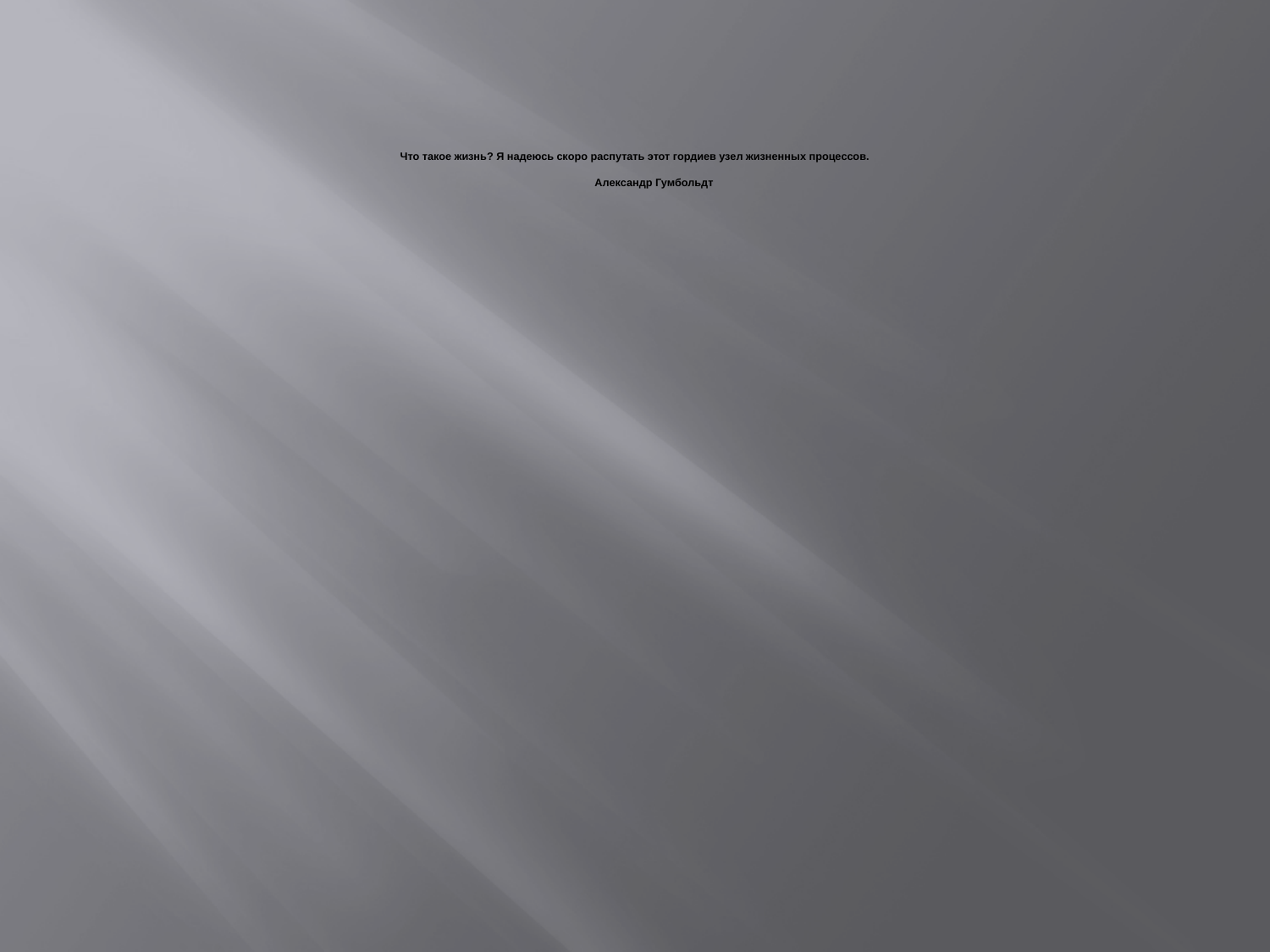

# Что такое жизнь? Я надеюсь скоро распутать этот гордиев узел жизненных процессов. Александр Гумбольдт